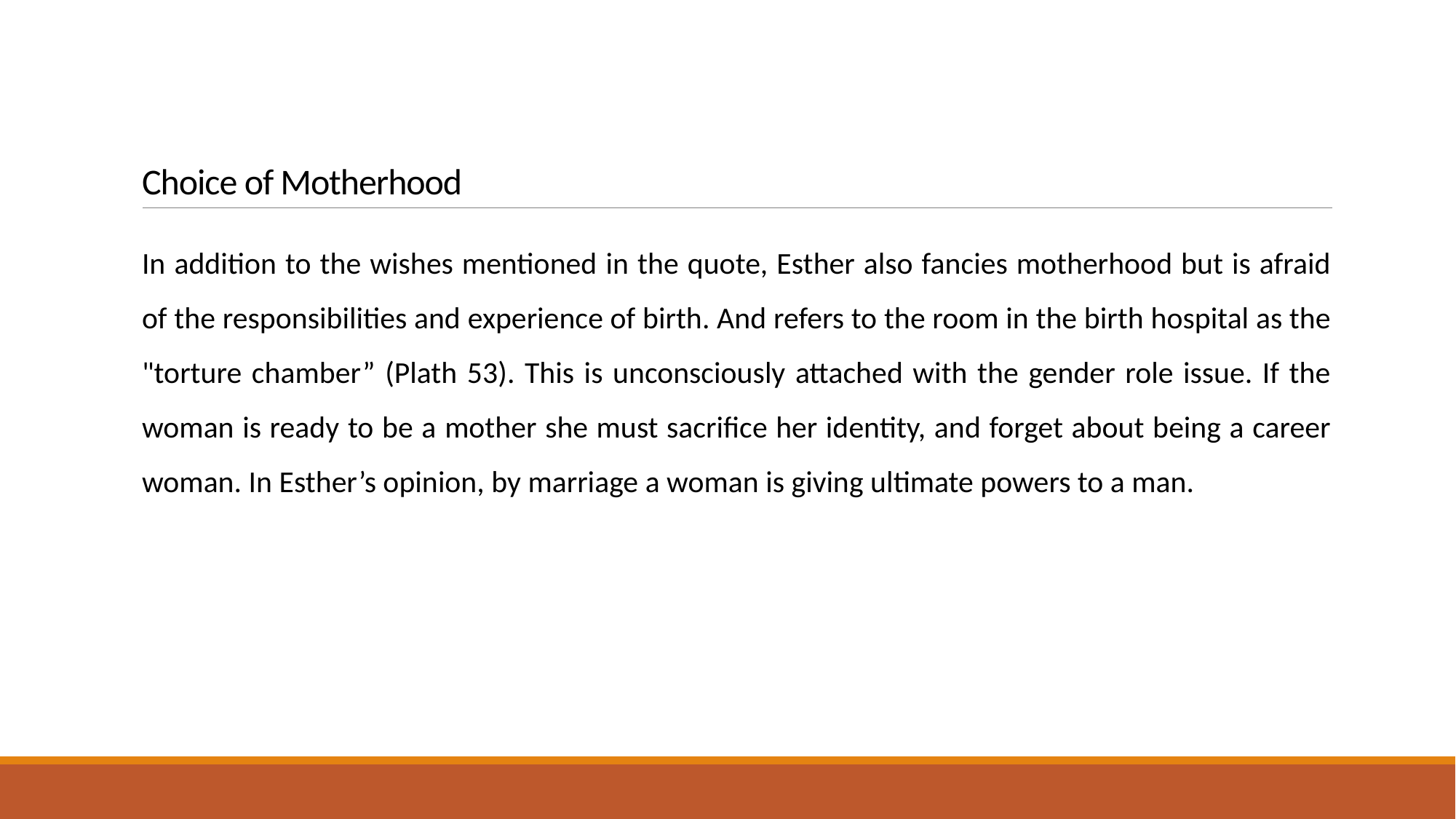

# Choice of Motherhood
In addition to the wishes mentioned in the quote, Esther also fancies motherhood but is afraid of the responsibilities and experience of birth. And refers to the room in the birth hospital as the "torture chamber” (Plath 53). This is unconsciously attached with the gender role issue. If the woman is ready to be a mother she must sacrifice her identity, and forget about being a career woman. In Esther’s opinion, by marriage a woman is giving ultimate powers to a man.